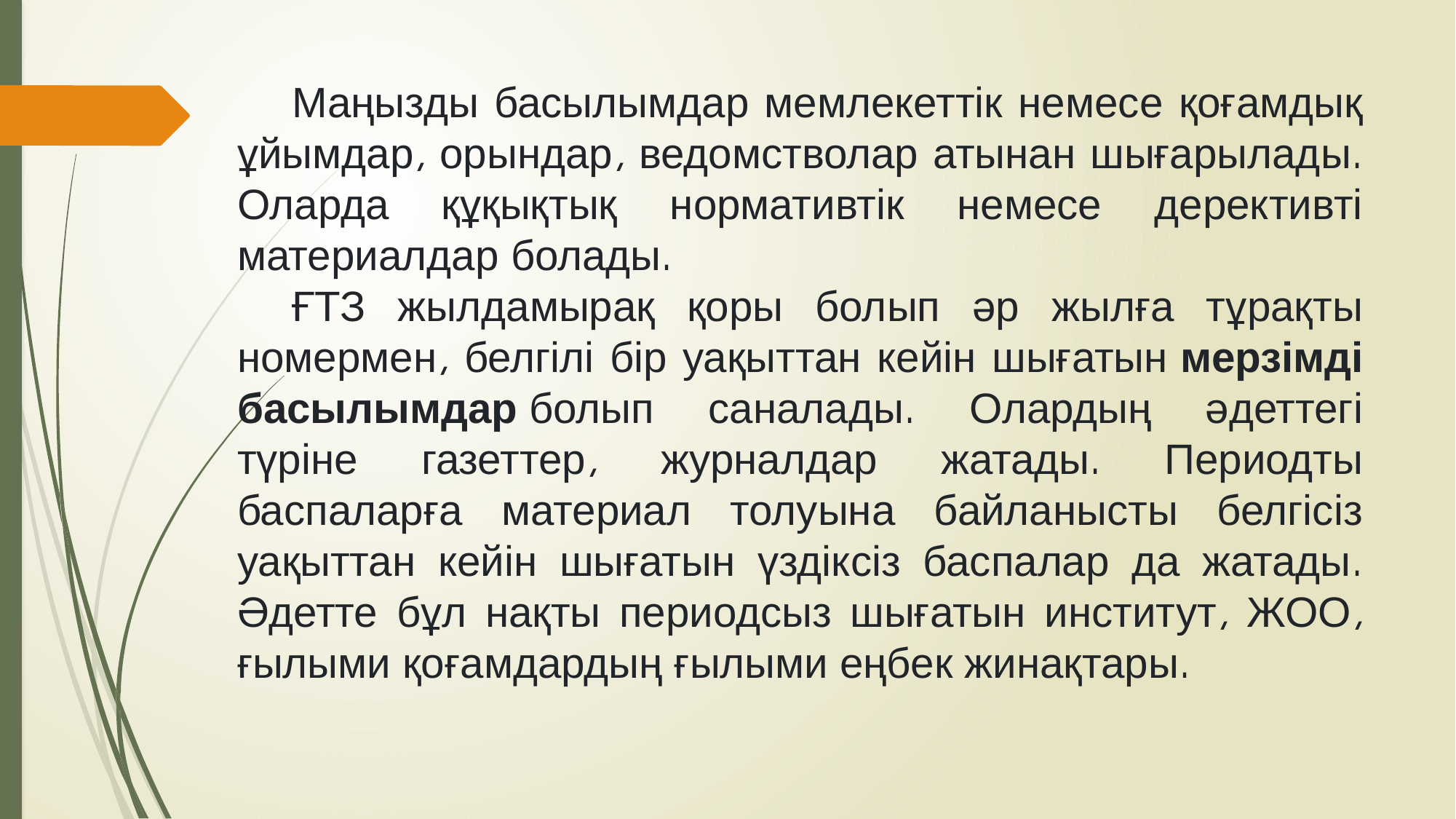

Маңызды басылымдар мемлекеттік немесе қоғамдық ұйымдар, орындар, ведомстволар атынан шығарылады. Оларда құқықтық нормативтік немесе дерективті материалдар болады.
ҒТЗ жылдамырақ қоры болып әр жылға тұрақты номермен, белгілі бір уақыттан кейін шығатын мерзімді басылымдар болып саналады. Олардың әдеттегі түріне газеттер, журналдар жатады. Периодты баспаларға материал толуына байланысты белгісіз уақыттан кейін шығатын үздіксіз баспалар да жатады. Әдетте бұл нақты периодсыз шығатын институт, ЖОО, ғылыми қоғамдардың ғылыми еңбек жинақтары.